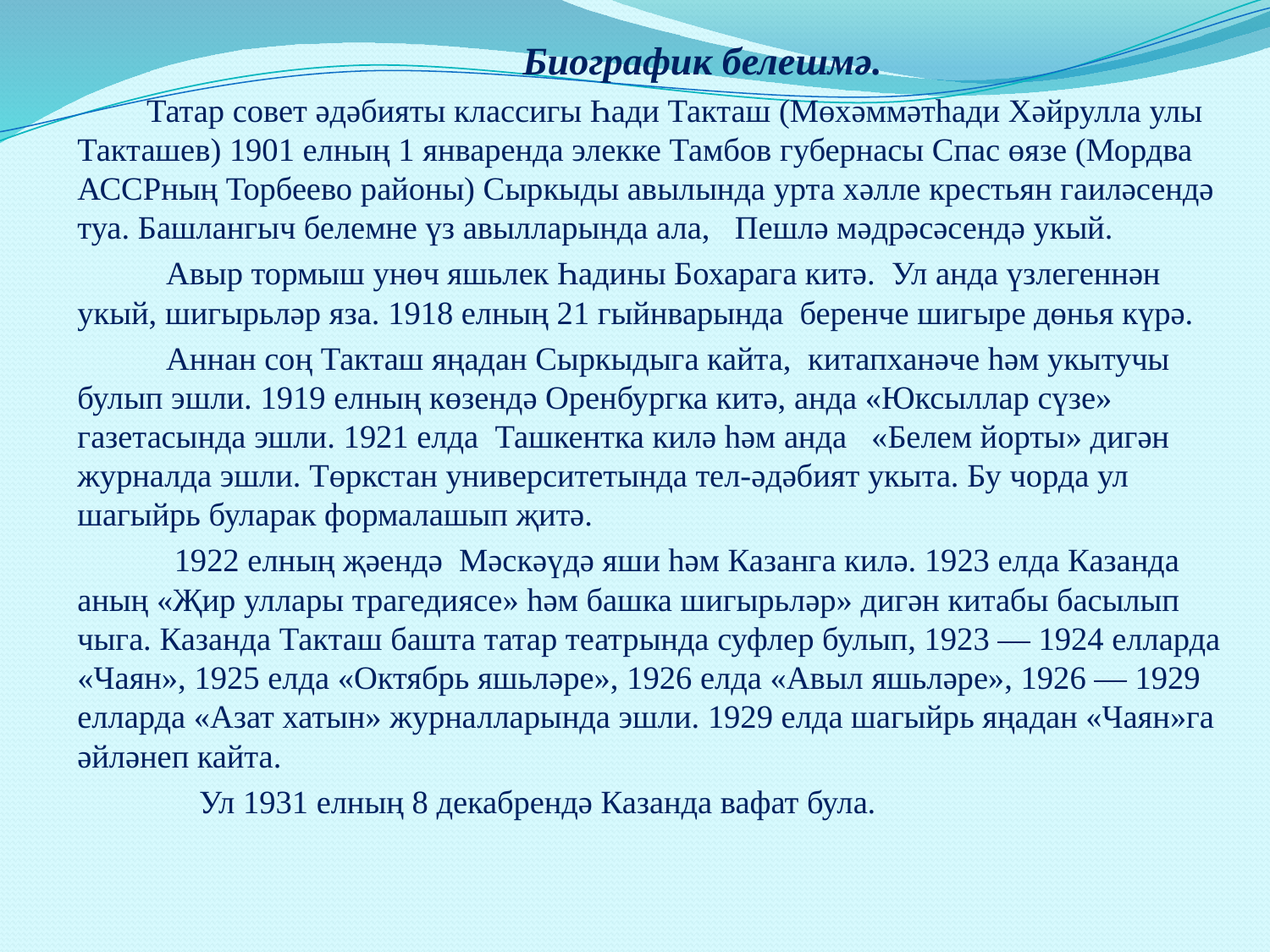

Биографик белешмә.
                 Татар совет әдәбияты классигы Һади Такташ (Мөхәммәтһади Хәйрулла улы Такташев) 1901 елның 1 январенда элекке Тамбов губернасы Спас өязе (Мордва АССРның Торбеево районы) Сыркыды авылында урта хәлле крестьян гаиләсендә туа. Башлангыч белемне үз авылларында ала,   Пешлә мәдрәсәсендә укый.
               Авыр тормыш унөч яшьлек Һадины Бохарага китә.  Ул анда үзлегеннән укый, шигырьләр яза. 1918 елның 21 гыйнварында  беренче шигыре дөнья күрә.
               Аннан соң Такташ яңадан Сыркыдыга кайта,  китапханәче һәм укытучы булып эшли. 1919 елның көзендә Оренбургка китә, анда «Юксыллар сүзе» газетасында эшли. 1921 елда  Ташкентка килә һәм анда   «Белем йорты» дигән журналда эшли. Төркстан университетында тел-әдәбият укыта. Бу чорда ул шагыйрь буларак формалашып җитә.
                1922 елның җәендә  Мәскәүдә яши һәм Казанга килә. 1923 елда Казанда аның «Җир уллары трагедиясе» һәм башка шигырьләр» дигән китабы басылып чыга. Казанда Такташ башта татар театрында суфлер булып, 1923 — 1924 елларда «Чаян», 1925 елда «Октябрь яшьләре», 1926 елда «Авыл яшьләре», 1926 — 1929 елларда «Азат хатын» журналларында эшли. 1929 елда шагыйрь яңадан «Чаян»га әйләнеп кайта.
                   Ул 1931 елның 8 декабрендә Казанда вафат була.